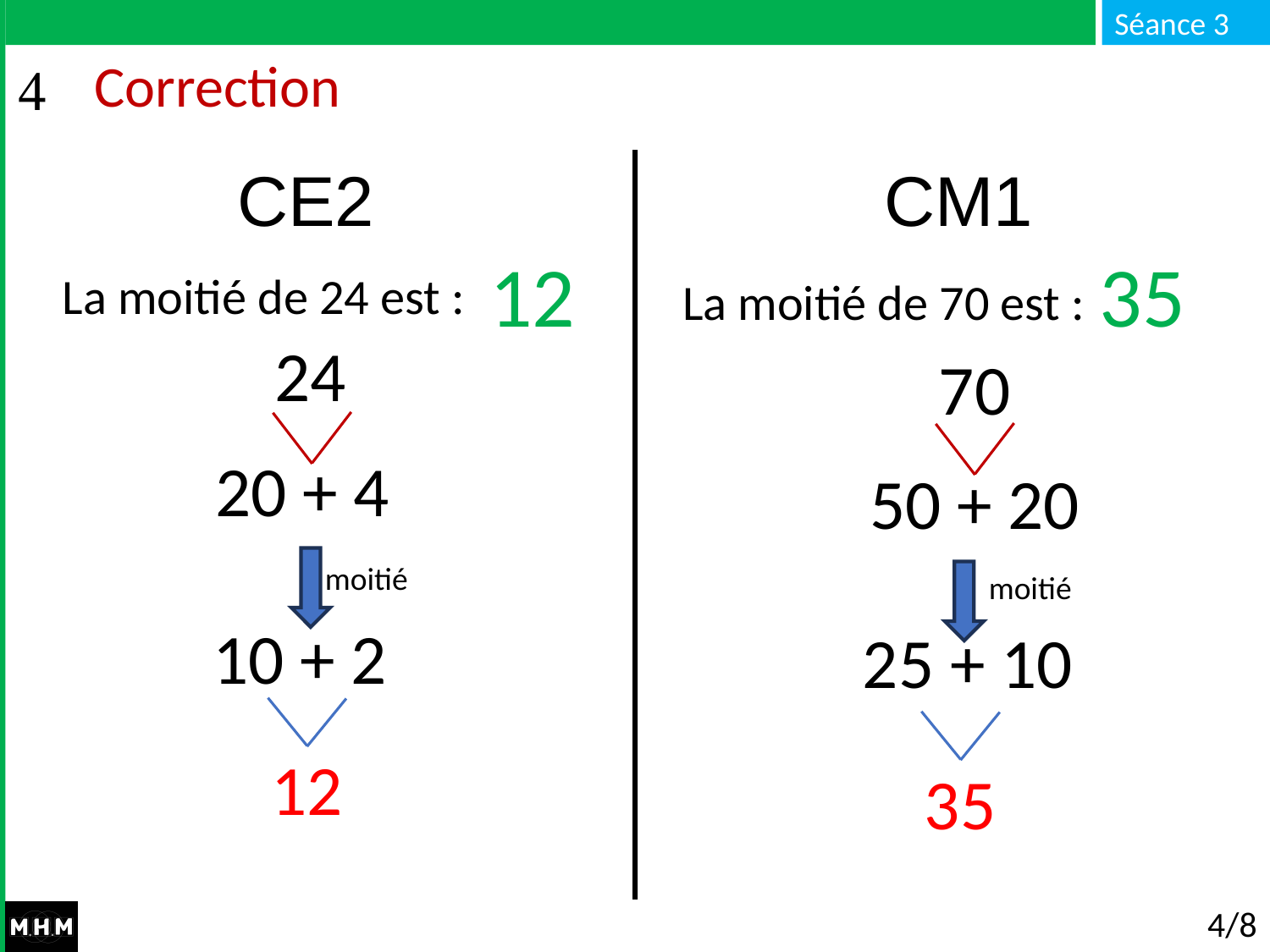

# Correction
CE2                          CM1

La moitié de 24 est :

La moitié de 70 est :

12
35
24
70
20 + 4
50 + 20

moitié

moitié
10 + 2
25 + 10
12
35
4/8